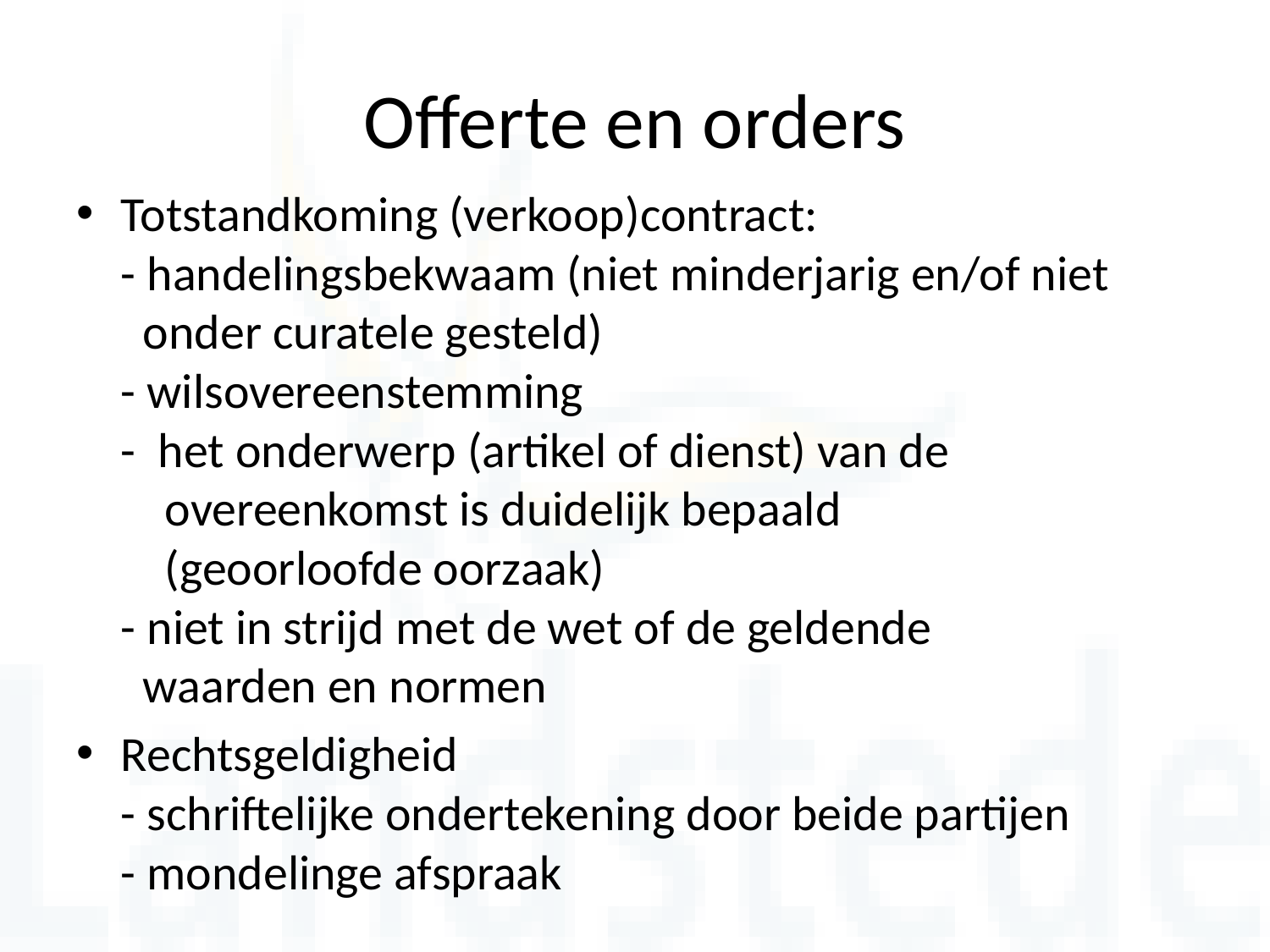

# Offerte en orders
Totstandkoming (verkoop)contract:
- handelingsbekwaam (niet minderjarig en/of niet
  onder curatele gesteld)
- wilsovereenstemming
-  het onderwerp (artikel of dienst) van de
    overeenkomst is duidelijk bepaald
    (geoorloofde oorzaak)
- niet in strijd met de wet of de geldende
  waarden en normen
Rechtsgeldigheid
- schriftelijke ondertekening door beide partijen
- mondelinge afspraak